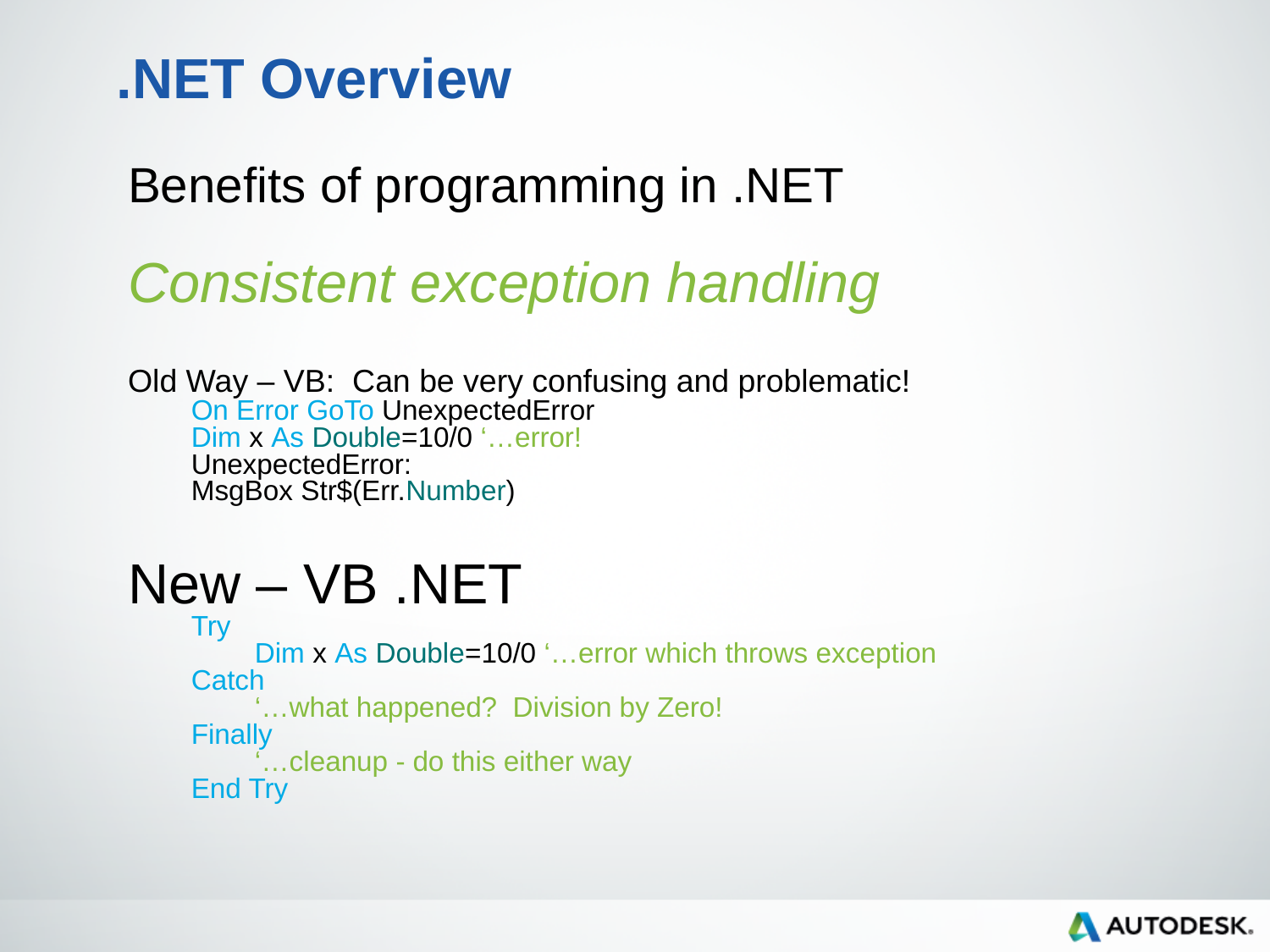

.NET Overview
Benefits of programming in .NET

Consistent exception handling
Old Way – VB:  Can be very confusing and problematic!
On Error GoTo UnexpectedError
Dim x As Double=10/0 ‘…error!
UnexpectedError:
MsgBox Str$(Err.Number)

New – VB .NET
Try
Dim x As Double=10/0 ‘…error which throws exception
Catch
‘…what happened?  Division by Zero!
Finally
‘…cleanup - do this either way
End Try